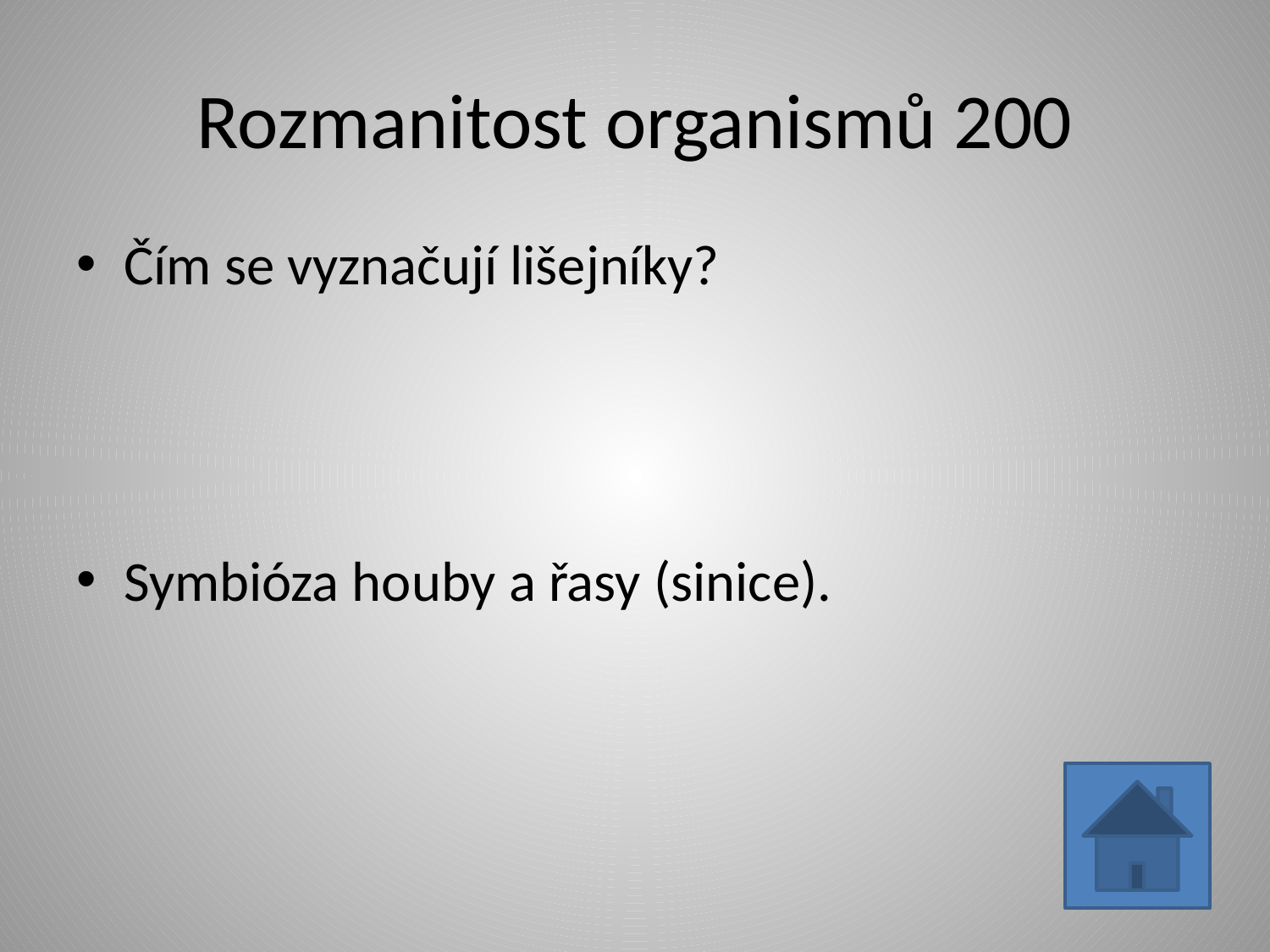

# Rozmanitost organismů 200
Čím se vyznačují lišejníky?

Symbióza houby a řasy (sinice).